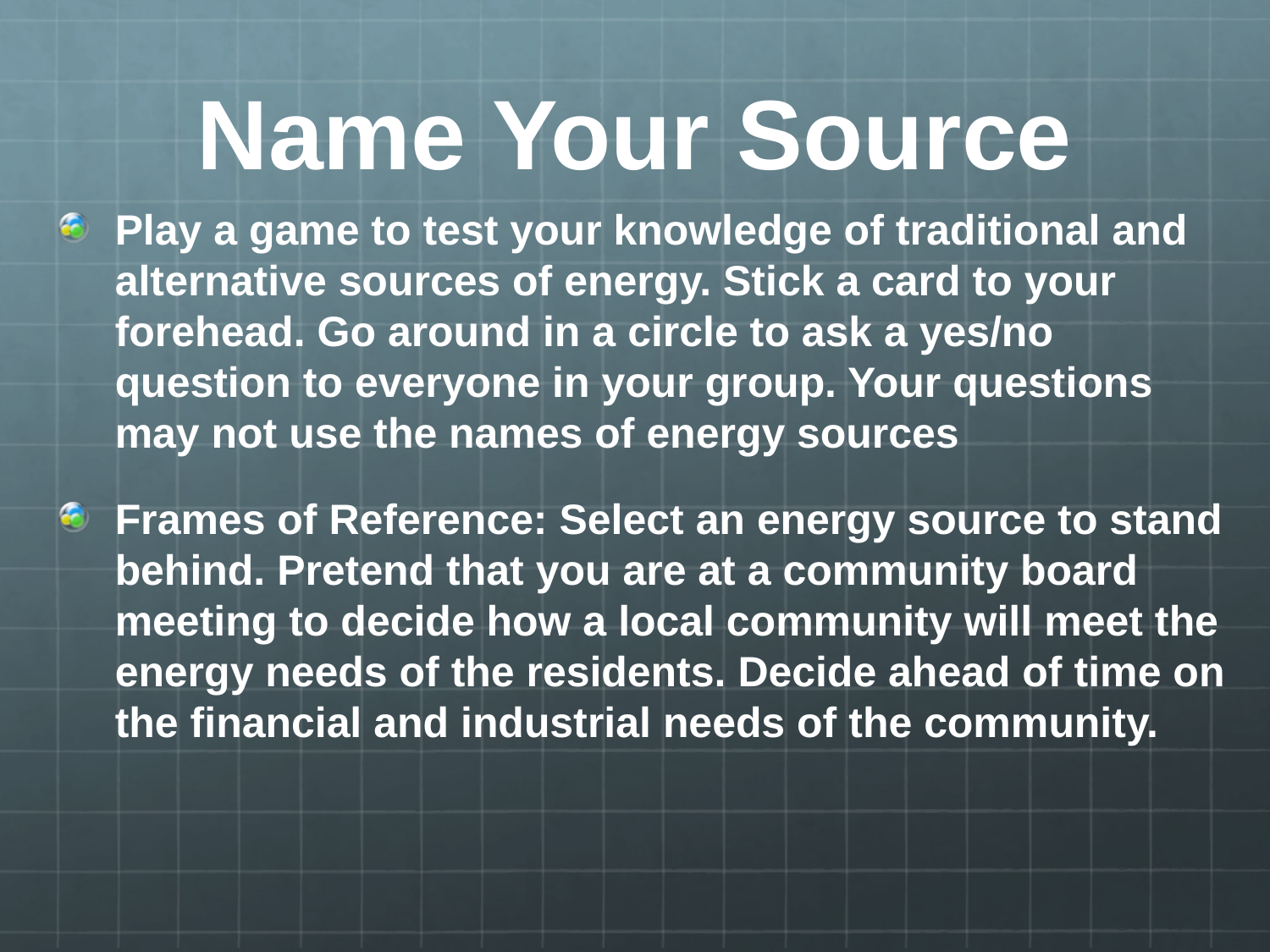

# Name Your Source
Play a game to test your knowledge of traditional and alternative sources of energy. Stick a card to your forehead. Go around in a circle to ask a yes/no question to everyone in your group. Your questions may not use the names of energy sources
Frames of Reference: Select an energy source to stand behind. Pretend that you are at a community board meeting to decide how a local community will meet the energy needs of the residents. Decide ahead of time on the financial and industrial needs of the community.